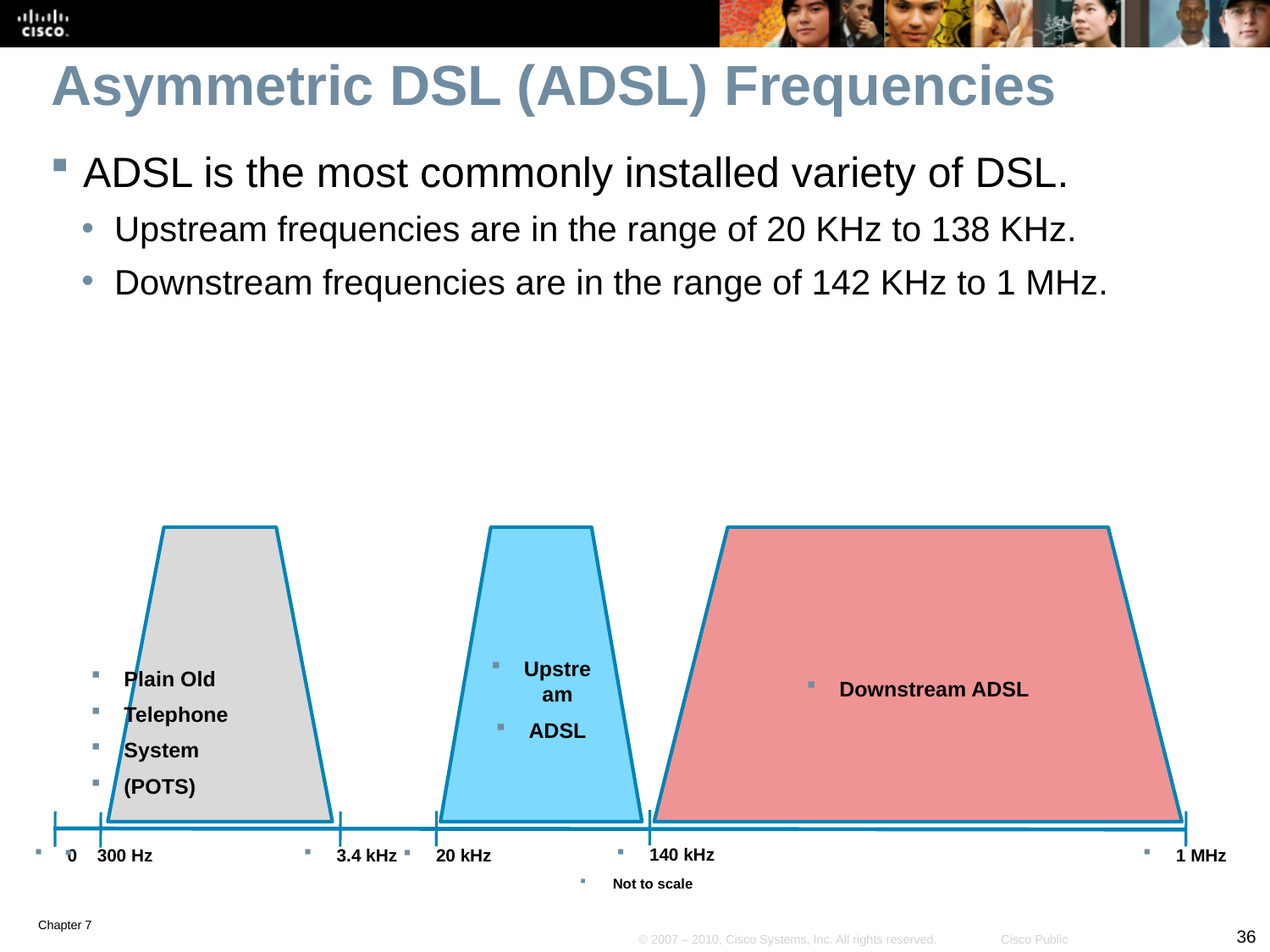

# Asymmetric DSL (ADSL) Frequencies
ADSL is the most commonly installed variety of DSL.
Upstream frequencies are in the range of 20 KHz to 138 KHz.
Downstream frequencies are in the range of 142 KHz to 1 MHz.

Plain Old
Telephone
System
(POTS)

Upstream
ADSL
Downstream ADSL
140 kHz
0
3.4 kHz
1 MHz
300 Hz
20 kHz
Not to scale